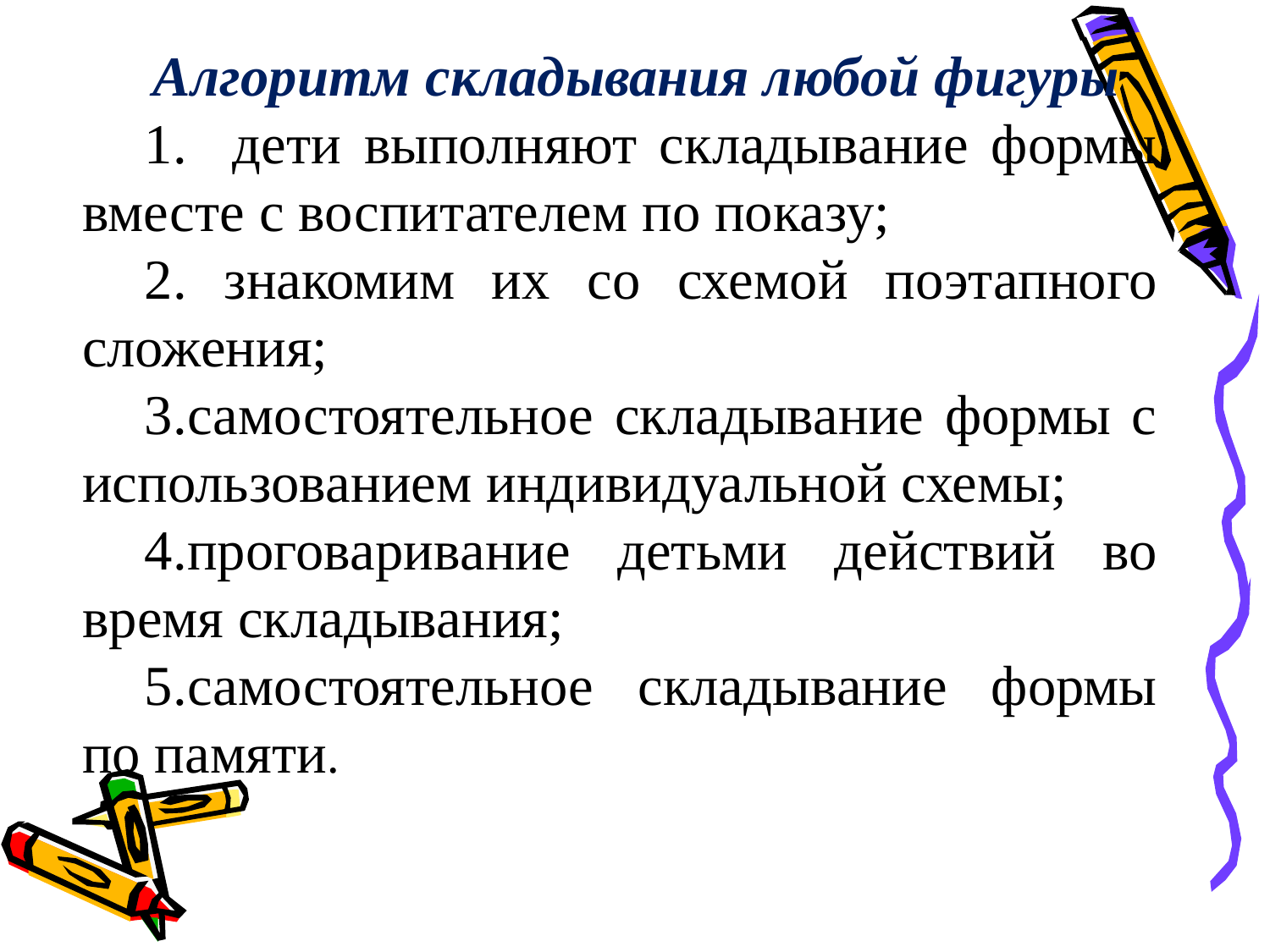

Алгоритм складывания любой фигуры
  дети выполняют складывание формы вместе с воспитателем по показу;
 знакомим их со схемой поэтапного сложения;
самостоятельное складывание формы с использованием индивидуальной схемы;
проговаривание детьми действий во время складывания;
самостоятельное складывание формы по памяти.